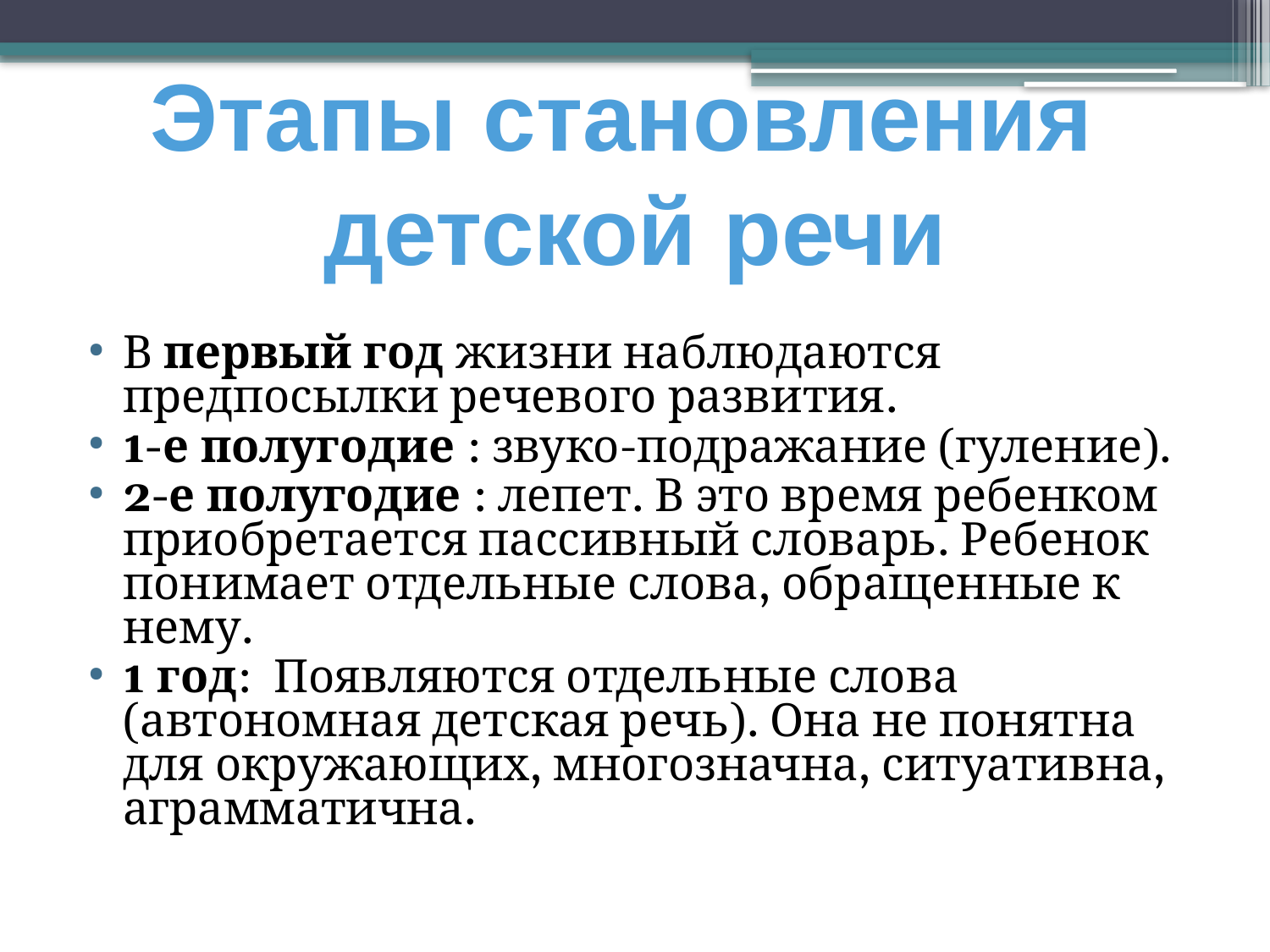

Этапы становления
детской речи
В первый год жизни наблюдаются предпосылки речевого развития.
1-е полугодие : звуко-подражание (гуление).
2-е полугодие : лепет. В это время ребенком приобретается пассивный словарь. Ребенок понимает отдельные слова, обращенные к нему.
1 год:  Появляются отдельные слова (автономная детская речь). Она не понятна для окружающих, многозначна, ситуативна, аграмматична.